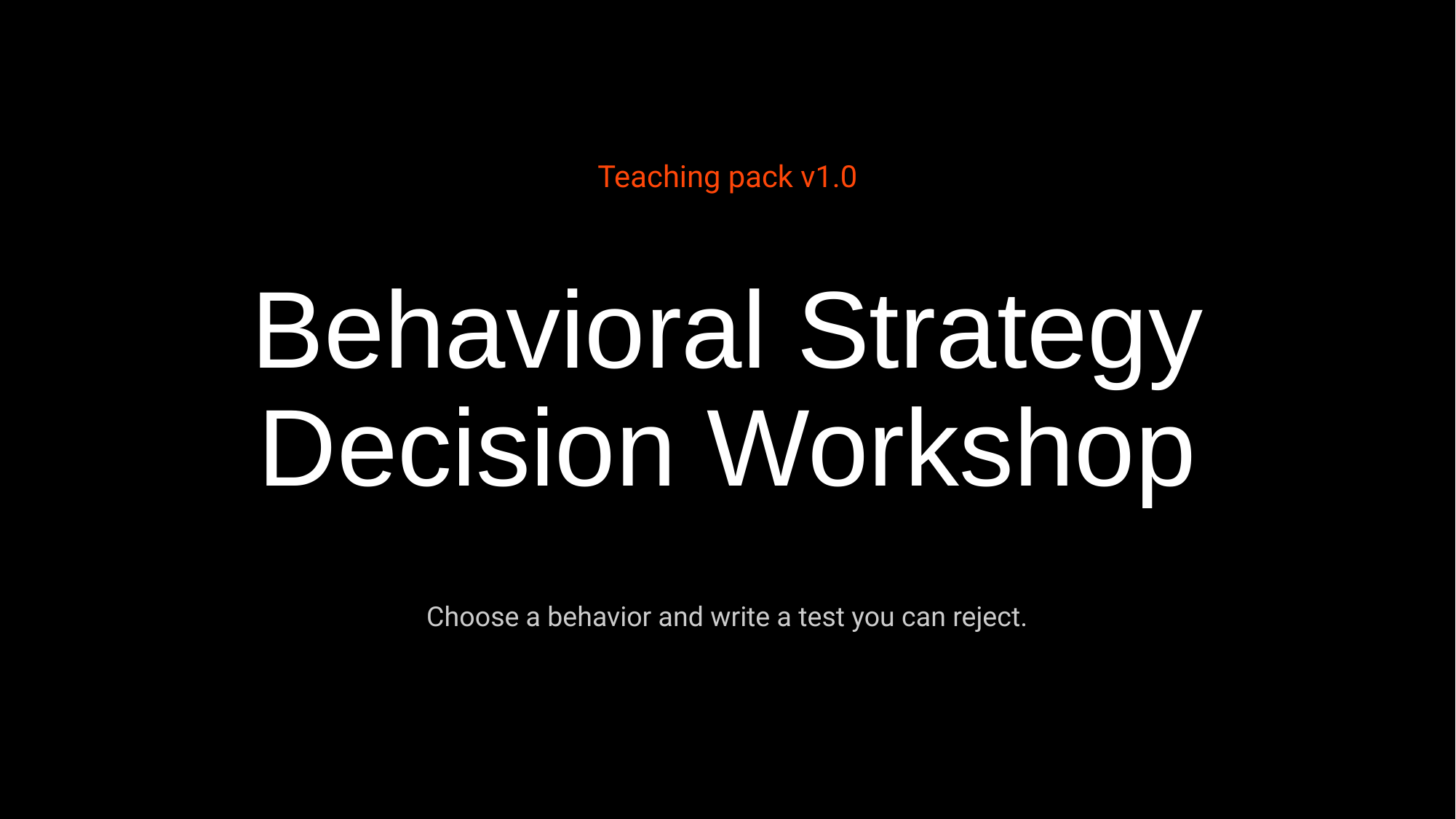

Teaching pack v1.0
# Behavioral Strategy
Decision Workshop
Choose a behavior and write a test you can reject.